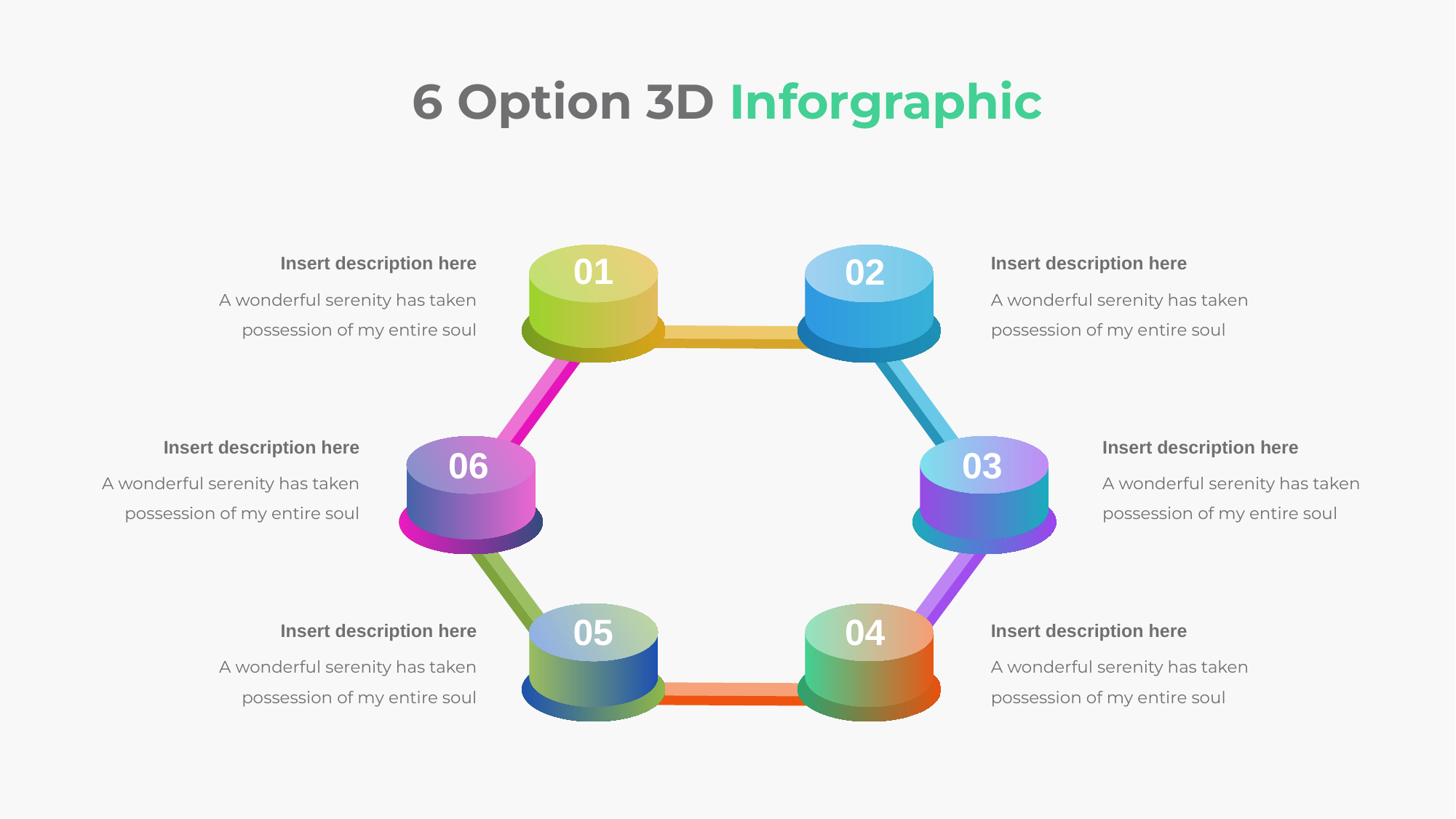

6 Option 3D Inforgraphic
01
02

Insert description here
A wonderful serenity has taken possession of my entire soul
Insert description here
A wonderful serenity has taken possession of my entire soul
Insert description here
A wonderful serenity has taken possession of my entire soul
Insert description here
A wonderful serenity has taken possession of my entire soul

06
03

05
04
Insert description here
A wonderful serenity has taken possession of my entire soul
Insert description here
A wonderful serenity has taken possession of my entire soul